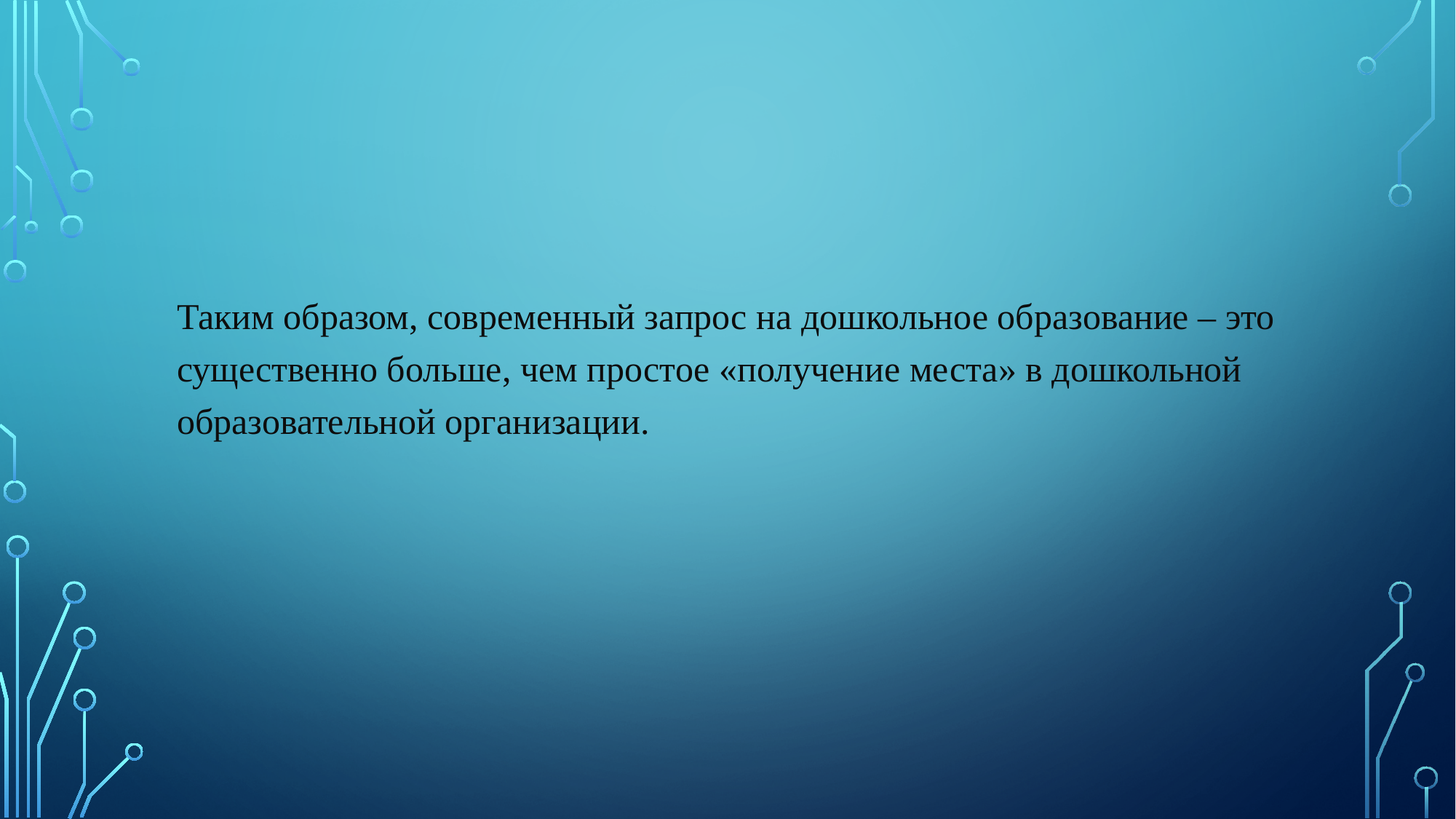

#
Таким образом, современный запрос на дошкольное образование – это существенно больше, чем простое «получение места» в дошкольной образовательной организации.